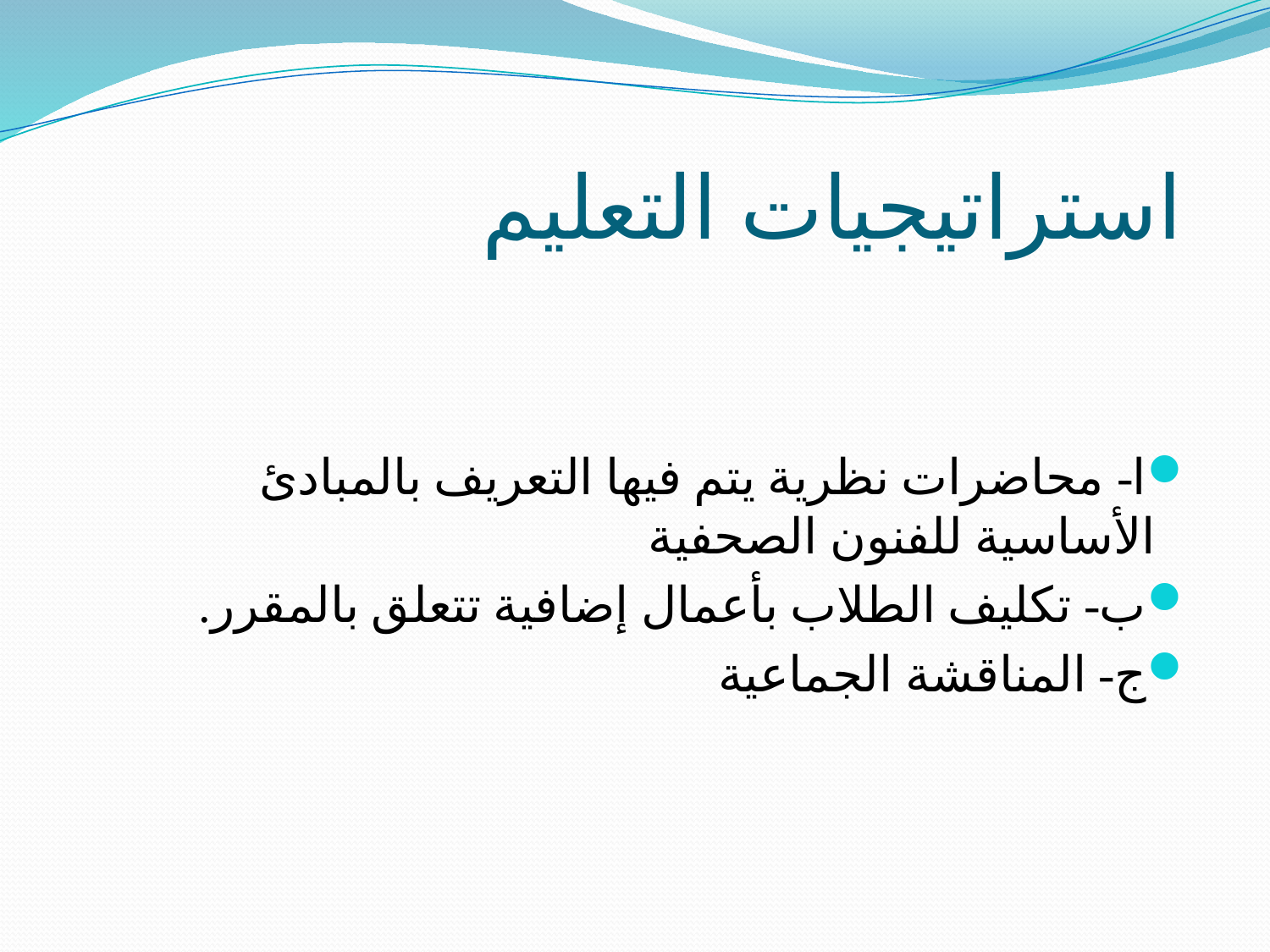

# استراتيجيات التعليم
ا- محاضرات نظرية يتم فيها التعريف بالمبادئ الأساسية للفنون الصحفية
ب- تكليف الطلاب بأعمال إضافية تتعلق بالمقرر.
ج- المناقشة الجماعية